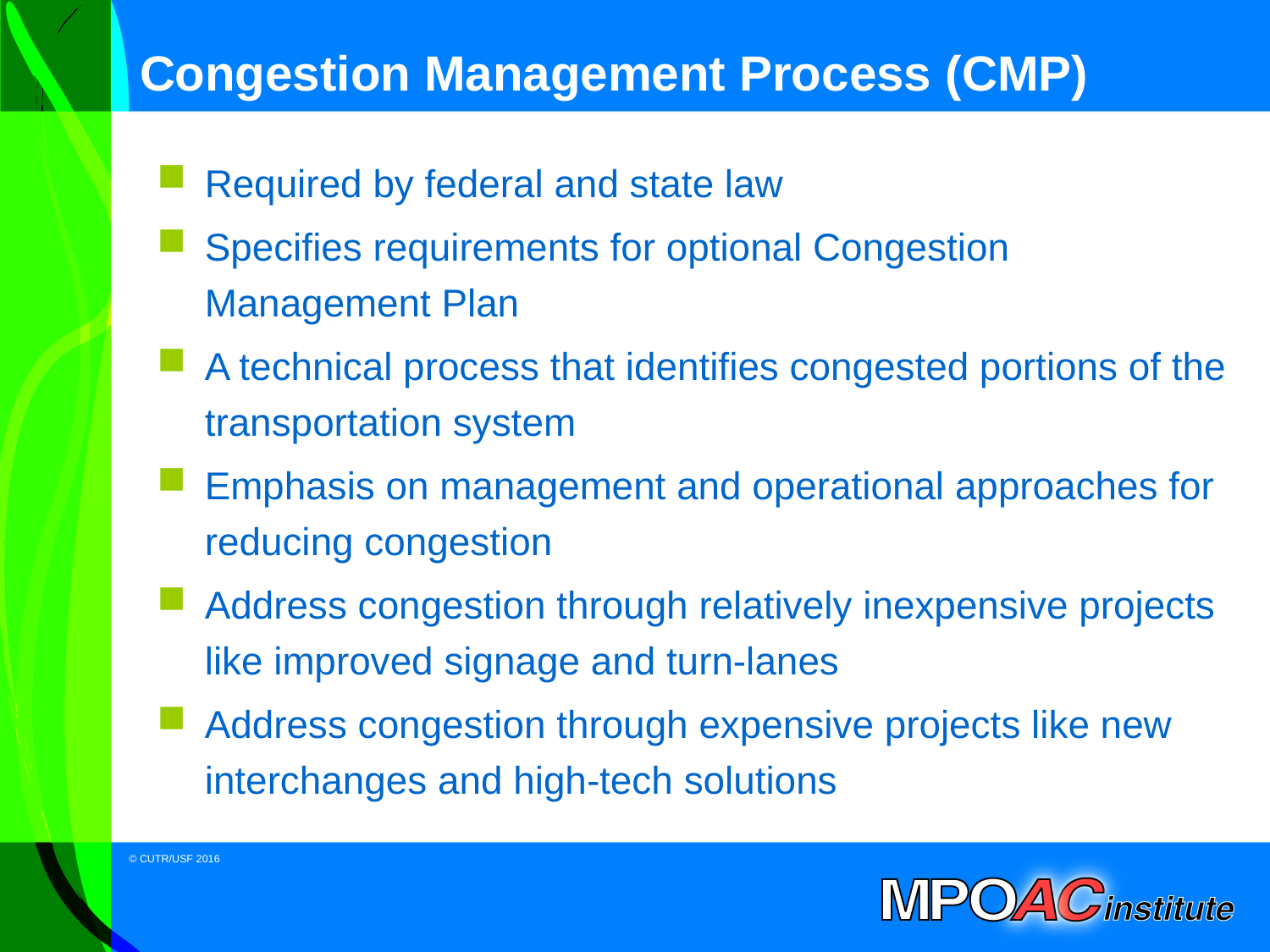

# Congestion Management Process (CMP)
Required by federal and state law
Specifies requirements for optional Congestion Management Plan
A technical process that identifies congested portions of the transportation system
Emphasis on management and operational approaches for reducing congestion
Address congestion through relatively inexpensive projects like improved signage and turn-lanes
Address congestion through expensive projects like new interchanges and high-tech solutions